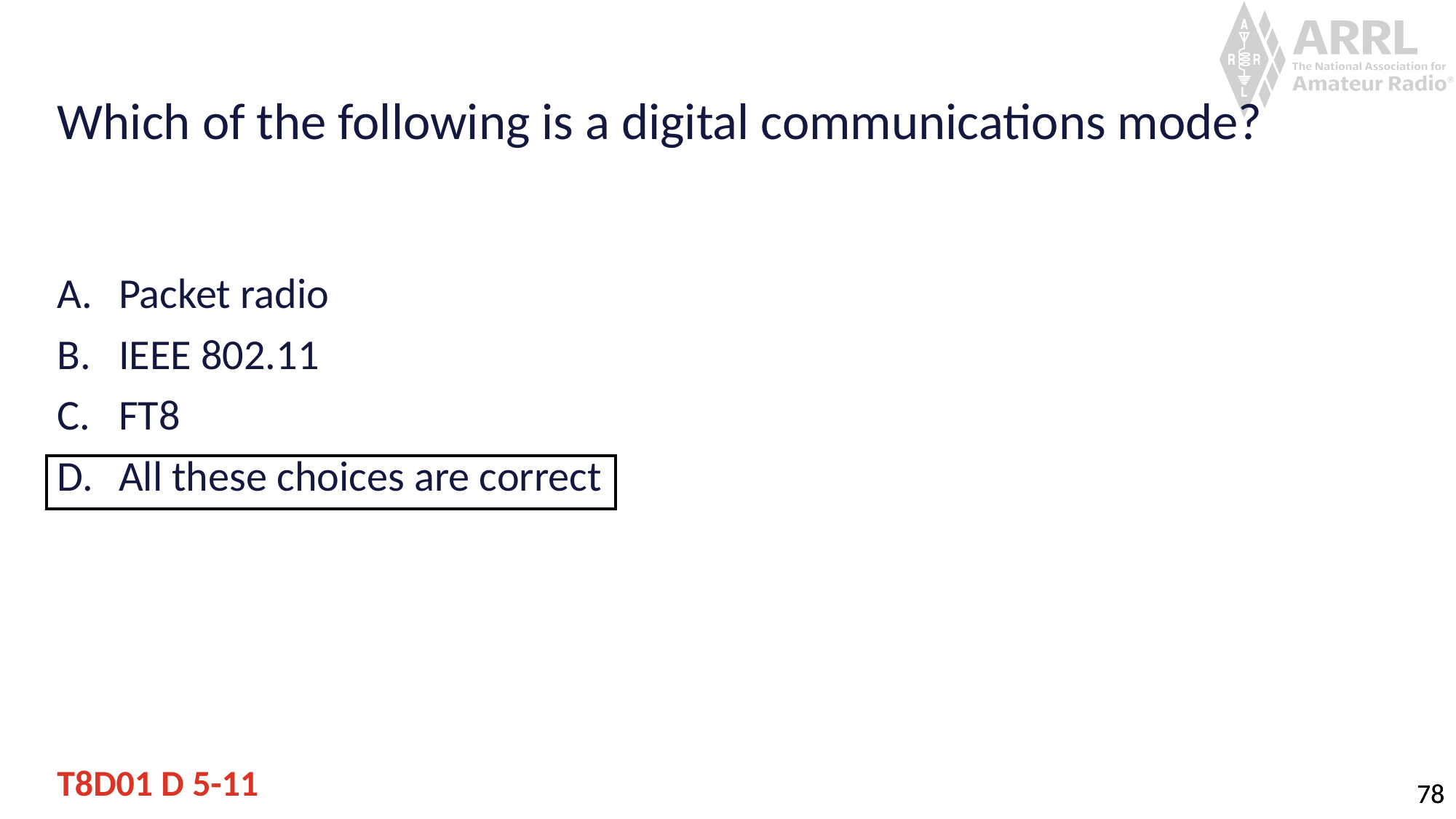

# Which of the following is a digital communications mode?
Packet radio
IEEE 802.11
FT8
All these choices are correct

T8D01 D 5-11